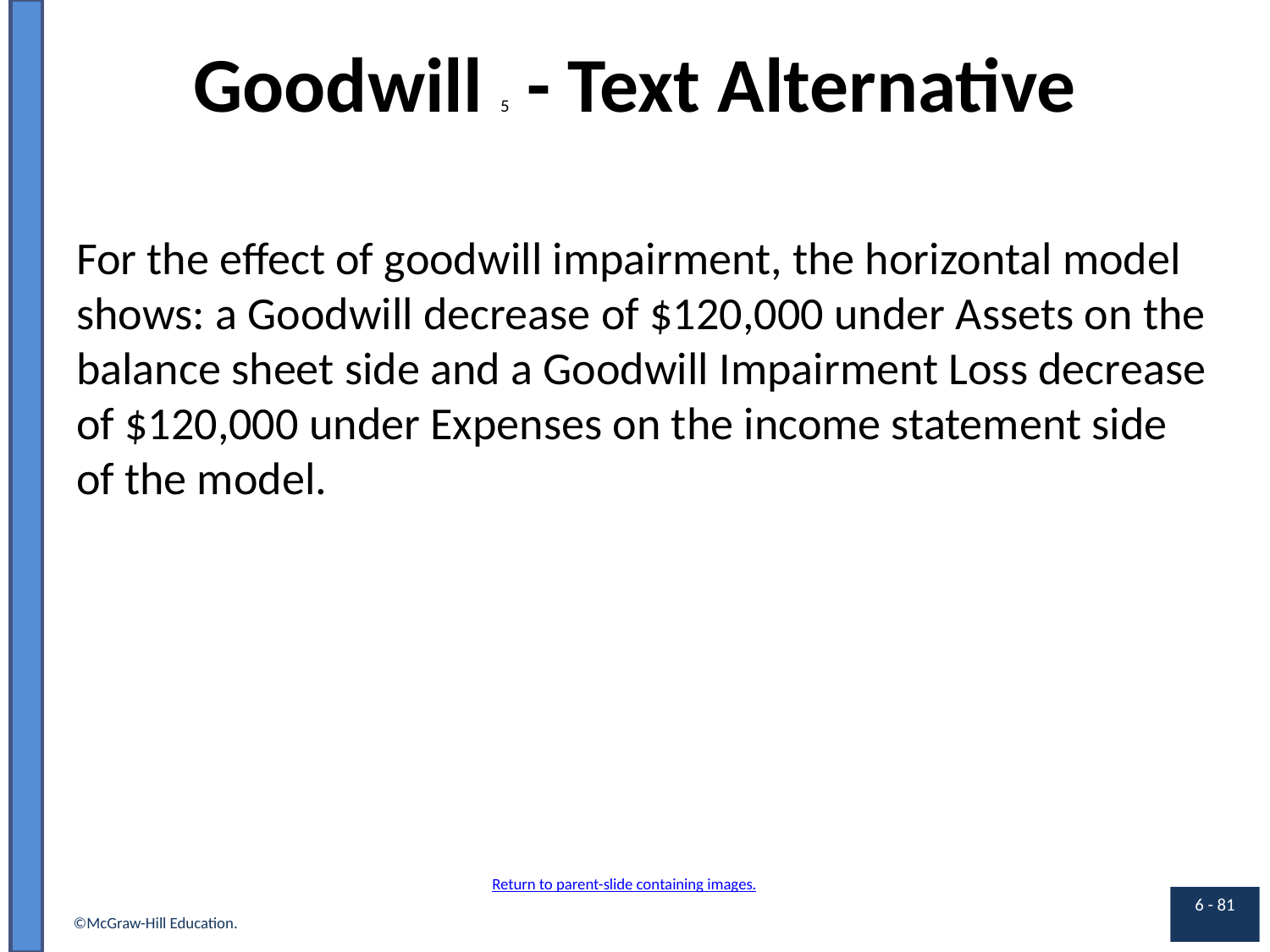

# Goodwill 5 - Text Alternative
For the effect of goodwill impairment, the horizontal model shows: a Goodwill decrease of $120,000 under Assets on the balance sheet side and a Goodwill Impairment Loss decrease of $120,000 under Expenses on the income statement side of the model.
Return to parent-slide containing images.